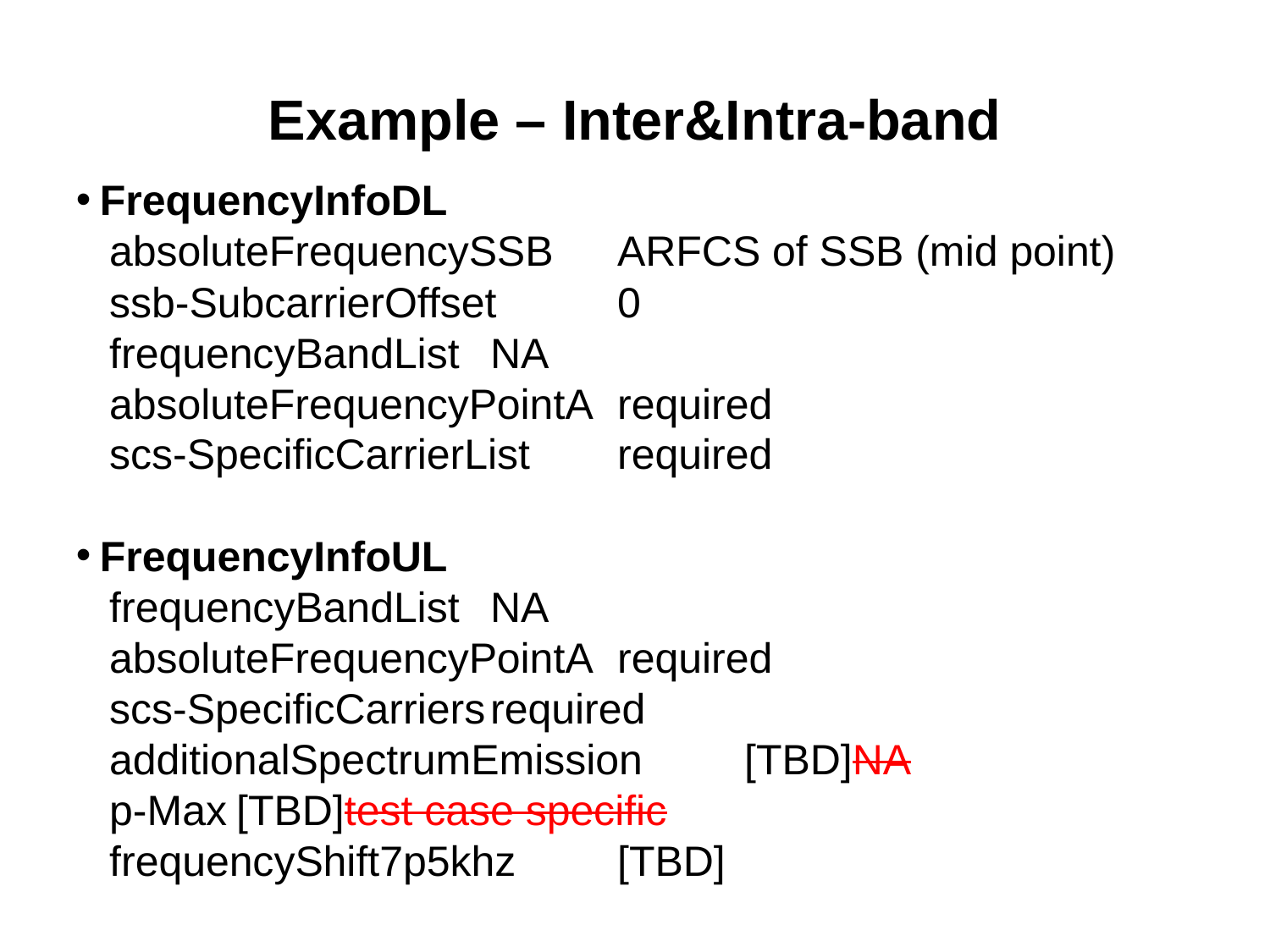

# Example – Inter&Intra-band
FrequencyInfoDL
absoluteFrequencySSB	ARFCS of SSB (mid point)
ssb-SubcarrierOffset 	0
frequencyBandList 	NA
absoluteFrequencyPointA	required
scs-SpecificCarrierList	required

FrequencyInfoUL
frequencyBandList	NA
absoluteFrequencyPointA	required
scs-SpecificCarriers	required
additionalSpectrumEmission	[TBD]NA
p-Max	[TBD]test case specific
frequencyShift7p5khz	[TBD]